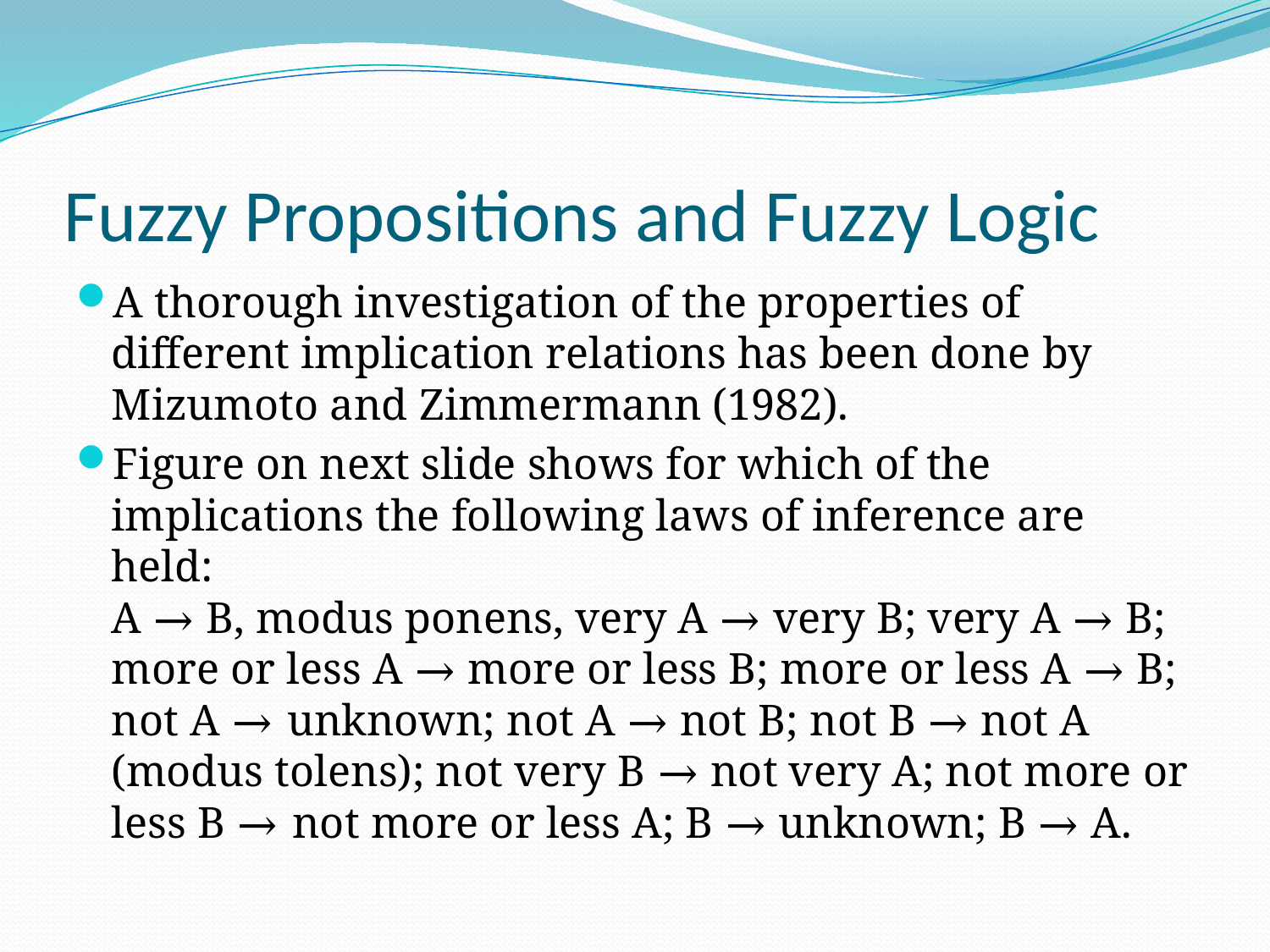

# Fuzzy Propositions and Fuzzy Logic
A thorough investigation of the properties of different implication relations has been done by Mizumoto and Zimmermann (1982).
Figure on next slide shows for which of the implications the following laws of inference are held:
A → B, modus ponens, very A → very B; very A → B; more or less A → more or less B; more or less A → B; not A → unknown; not A → not B; not B → not A (modus tolens); not very B → not very A; not more or less B → not more or less A; B → unknown; B → A.